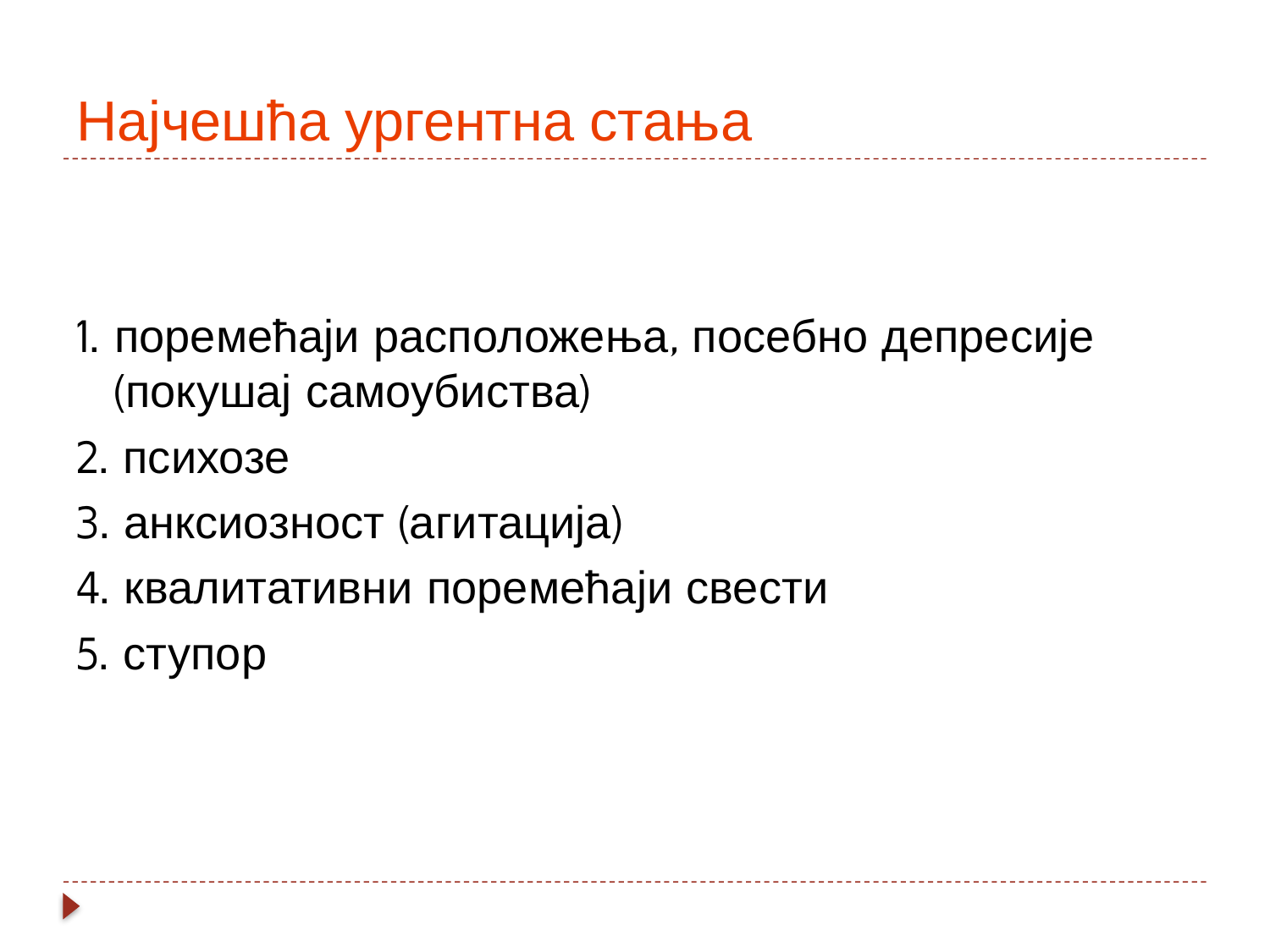

# Најчешћа ургентна стања

1. поремећаји расположења, посебно депресије (покушај самоубиства)
2. психозе
3. анксиозност (агитација)
4. квалитативни поремећаји свести
5. ступор